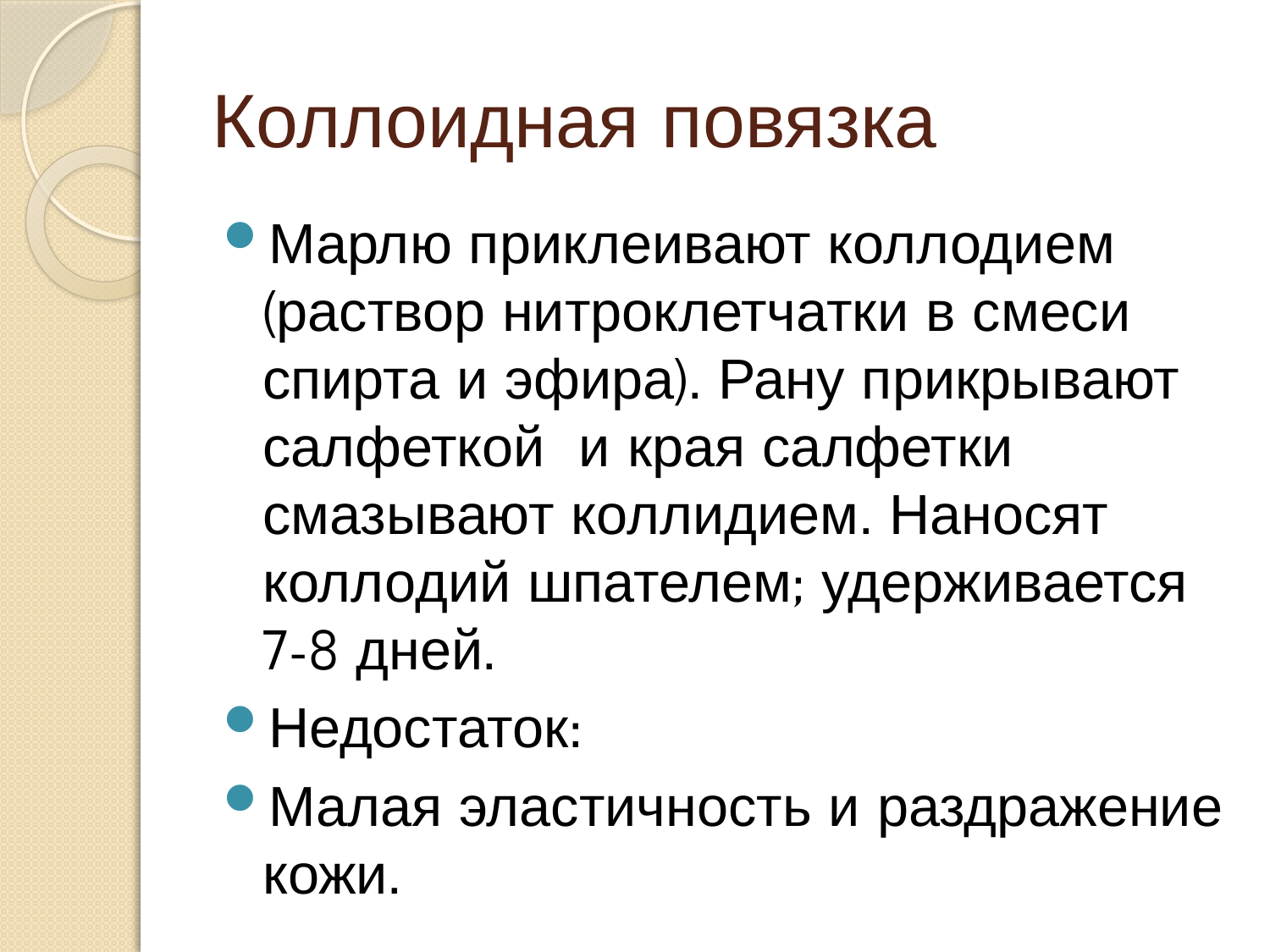

# Коллоидная повязка
Марлю приклеивают коллодием (раствор нитроклетчатки в смеси спирта и эфира). Рану прикрывают салфеткой  и края салфетки смазывают коллидием. Наносят коллодий шпателем; удерживается 7-8 дней.
Недостаток:
Малая эластичность и раздражение кожи.